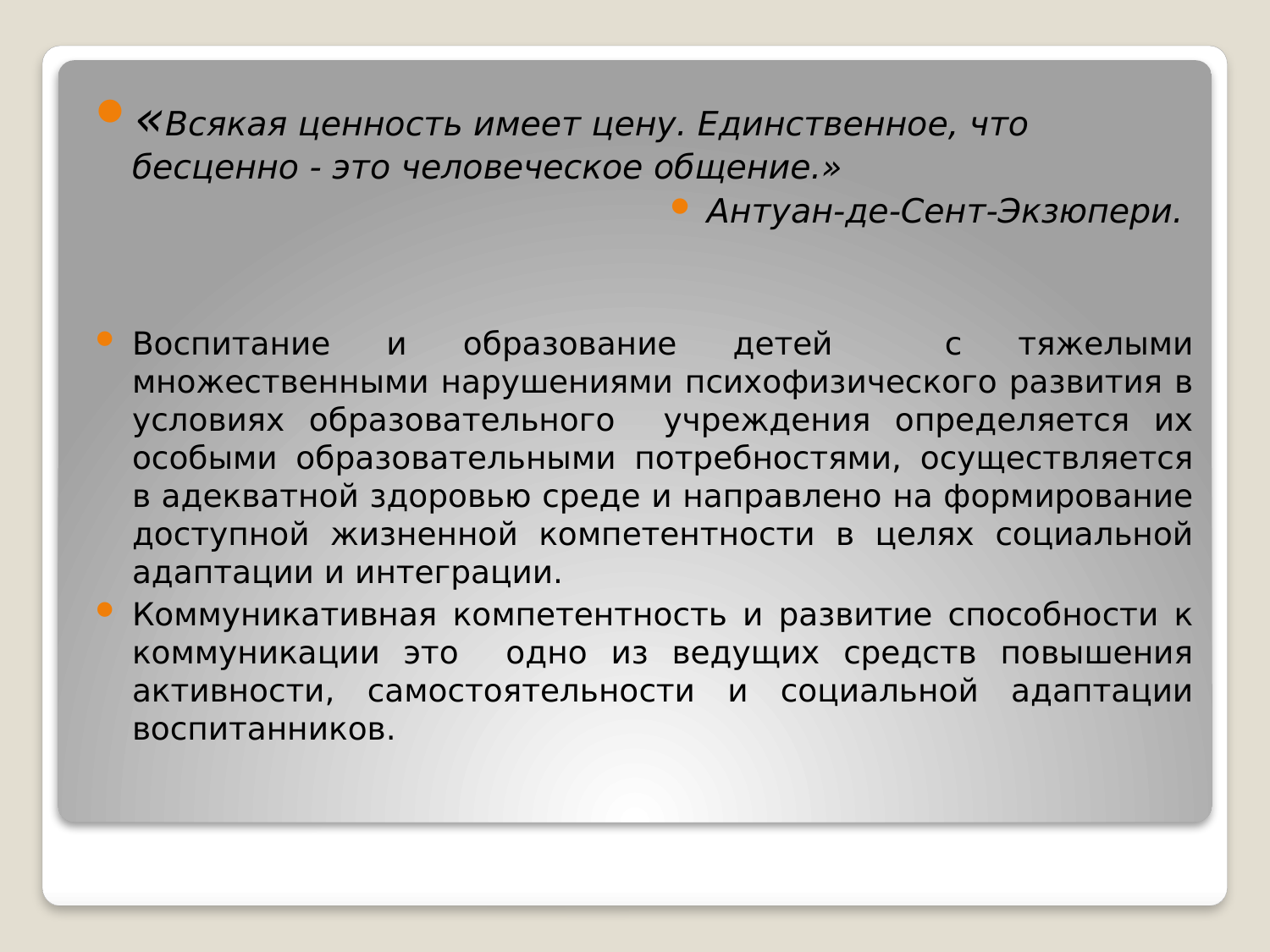

«Всякая ценность имеет цену. Единственное, что бесценно - это человеческое общение.»
Антуан-де-Сент-Экзюпери.

Воспитание и образование детей  с тяжeлыми множественными нарушениями психофизического развития в условиях образовательного  учреждения определяется их особыми образовательными потребностями, осуществляется в адекватной здоровью среде и направлено на формирование доступной жизненной компетентности в целях социальной адаптации и интеграции.
Коммуникативная компетентность и развитие способности к коммуникации это  одно из ведущих средств повышения активности, самостоятельности и социальной адаптации воспитанников.

#